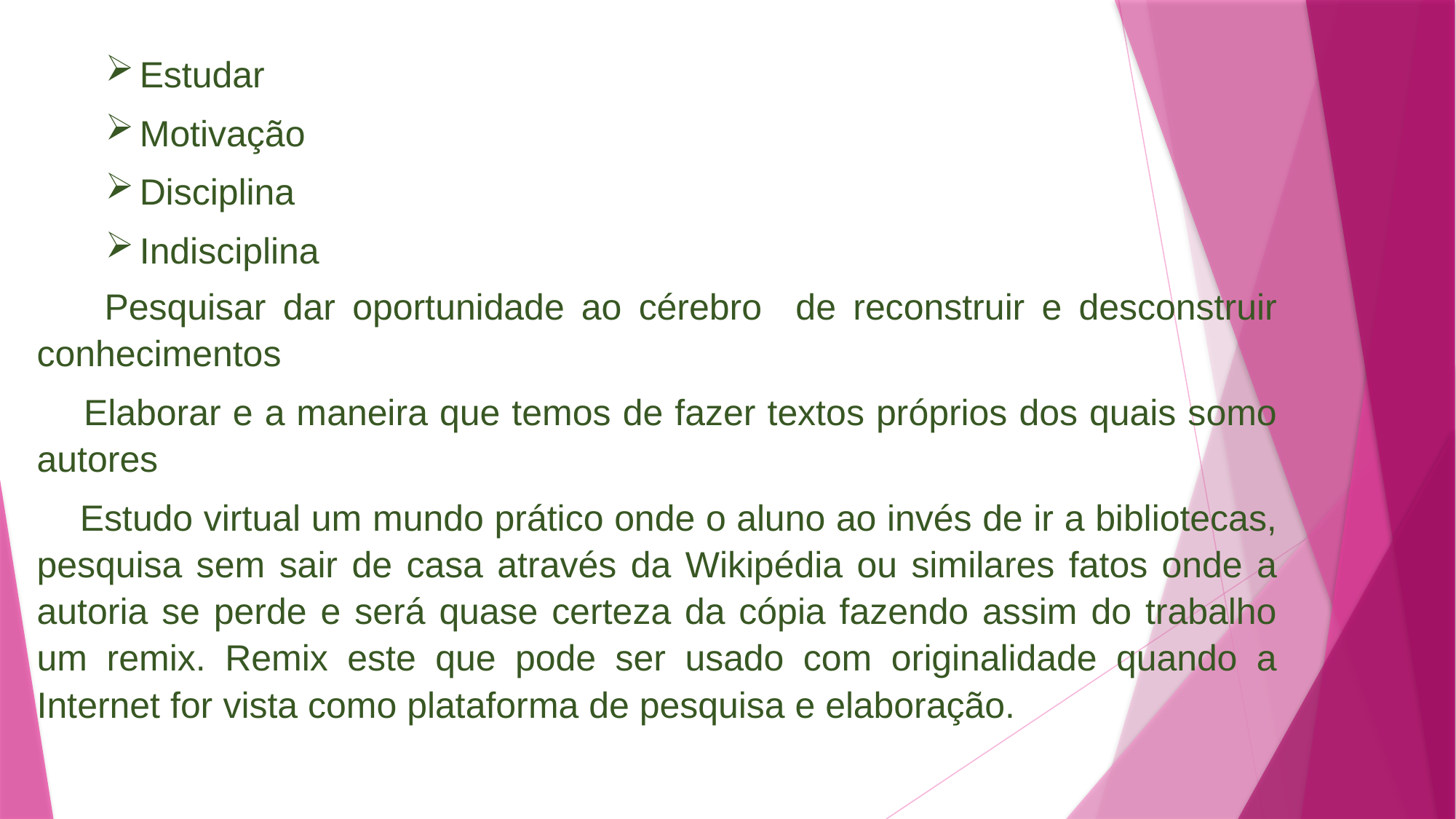

Estudar
Motivação
Disciplina
Indisciplina

    Pesquisar dar oportunidade ao cérebro  de reconstruir e desconstruir conhecimentos
    Elaborar e a maneira que temos de fazer textos próprios dos quais somo autores
    Estudo virtual um mundo prático onde o aluno ao invés de ir a bibliotecas, pesquisa sem sair de casa através da Wikipédia ou similares fatos onde a autoria se perde e será quase certeza da cópia fazendo assim do trabalho um remix. Remix este que pode ser usado com originalidade quando a Internet for vista como plataforma de pesquisa e elaboração.